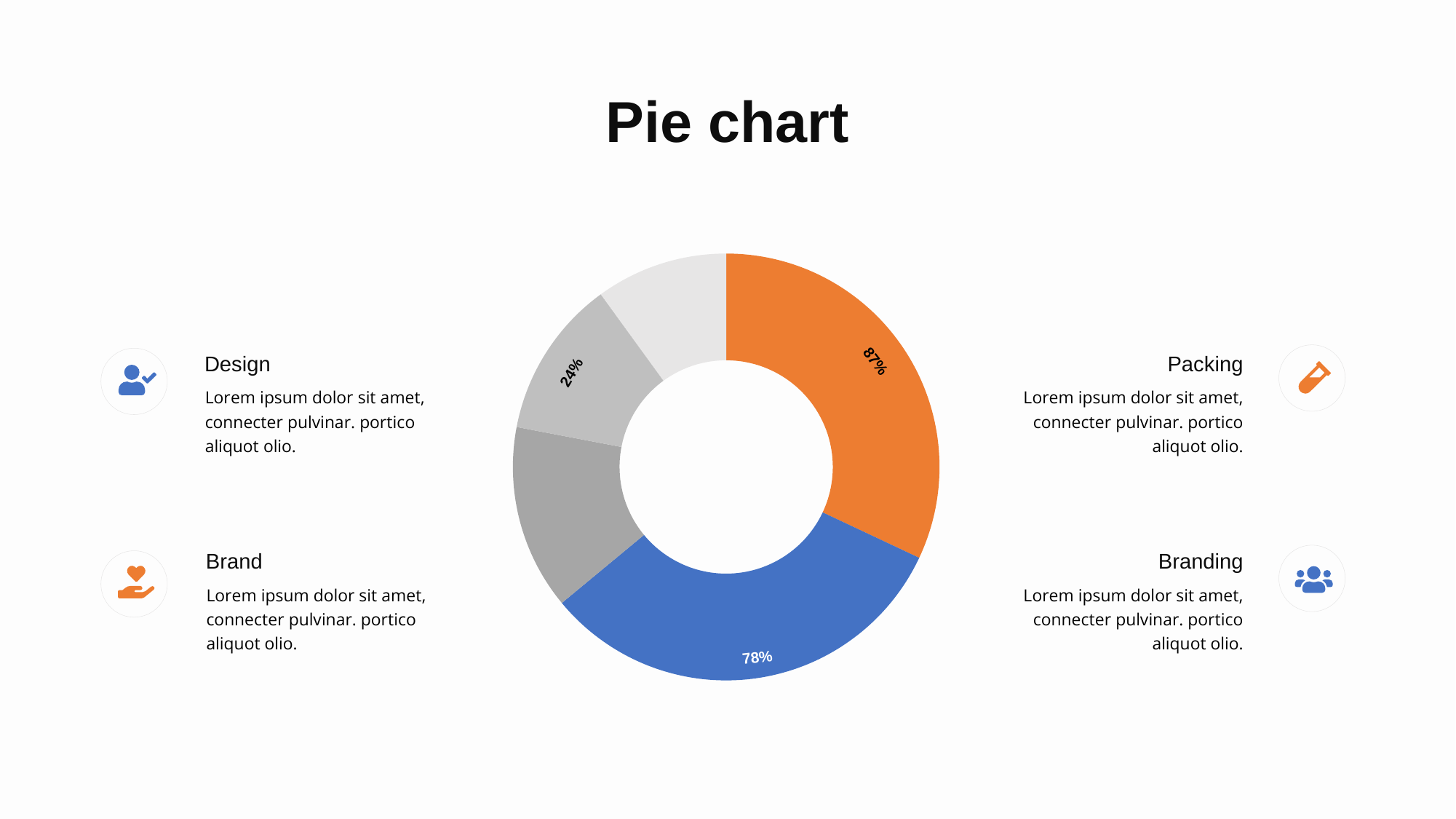

Pie chart

### Chart

| Category | Sales |
|---|---|
| 1st Qtr | 3.2 |
| 2nd Qtr | 3.2 |
| 3rd Qtr | 1.4 |
| 4th Qtr | 1.2 |
| 5th Qtr | 1.0 |
Design
Packing
87%

24%

Lorem ipsum dolor sit amet, connecter pulvinar. portico aliquot olio.
Lorem ipsum dolor sit amet, connecter pulvinar. portico aliquot olio.
Brand
Branding

Lorem ipsum dolor sit amet, connecter pulvinar. portico aliquot olio.
Lorem ipsum dolor sit amet, connecter pulvinar. portico aliquot olio.
78%